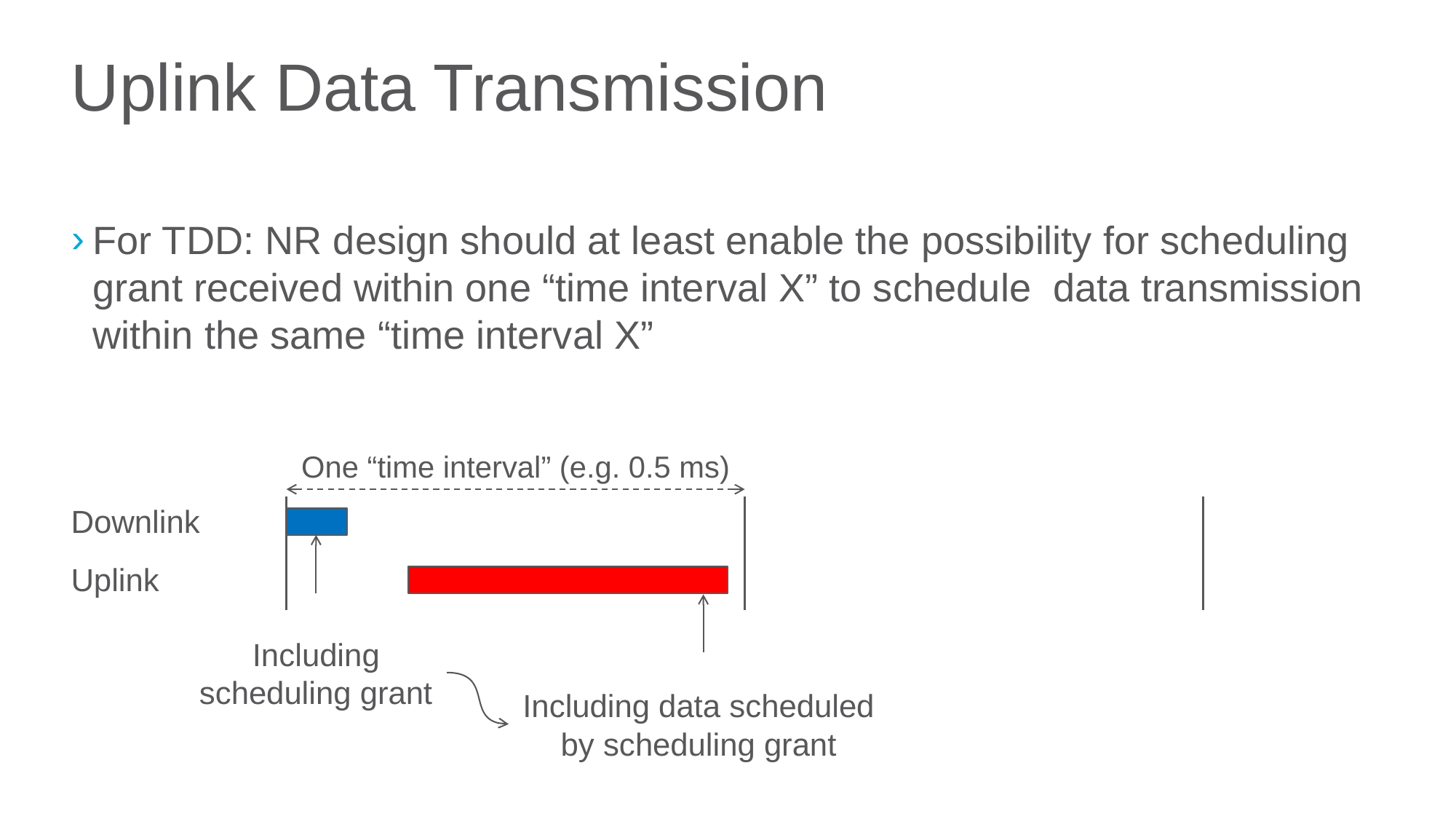

# Uplink Data Transmission
For TDD: NR design should at least enable the possibility for scheduling grant received within one “time interval X” to schedule  data transmission within the same “time interval X”
One “time interval” (e.g. 0.5 ms)
Downlink

Uplink

Including
scheduling grant
Including data scheduled
by scheduling grant